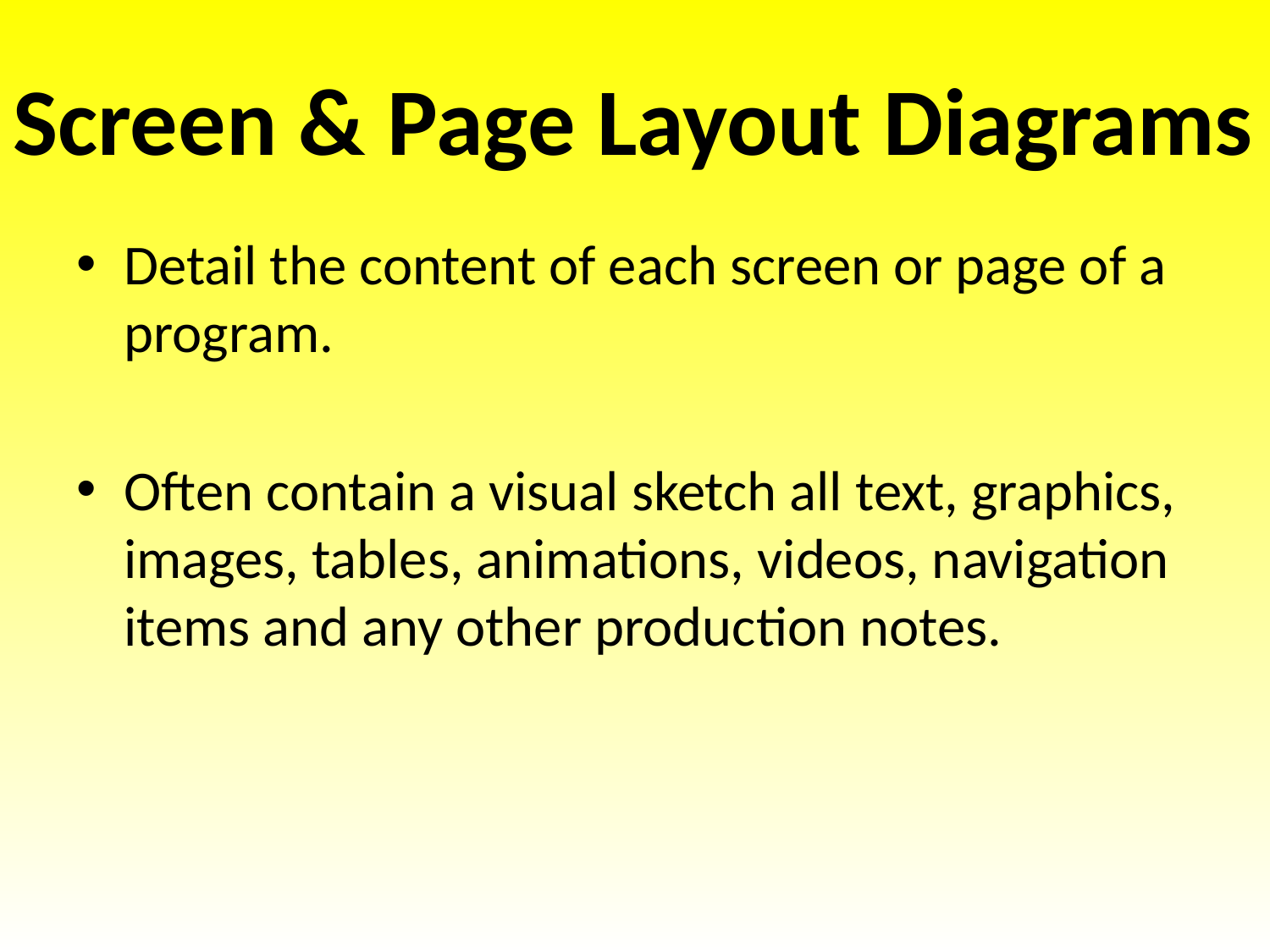

# Screen & Page Layout Diagrams
Detail the content of each screen or page of a program.

Often contain a visual sketch all text, graphics, images, tables, animations, videos, navigation items and any other production notes.